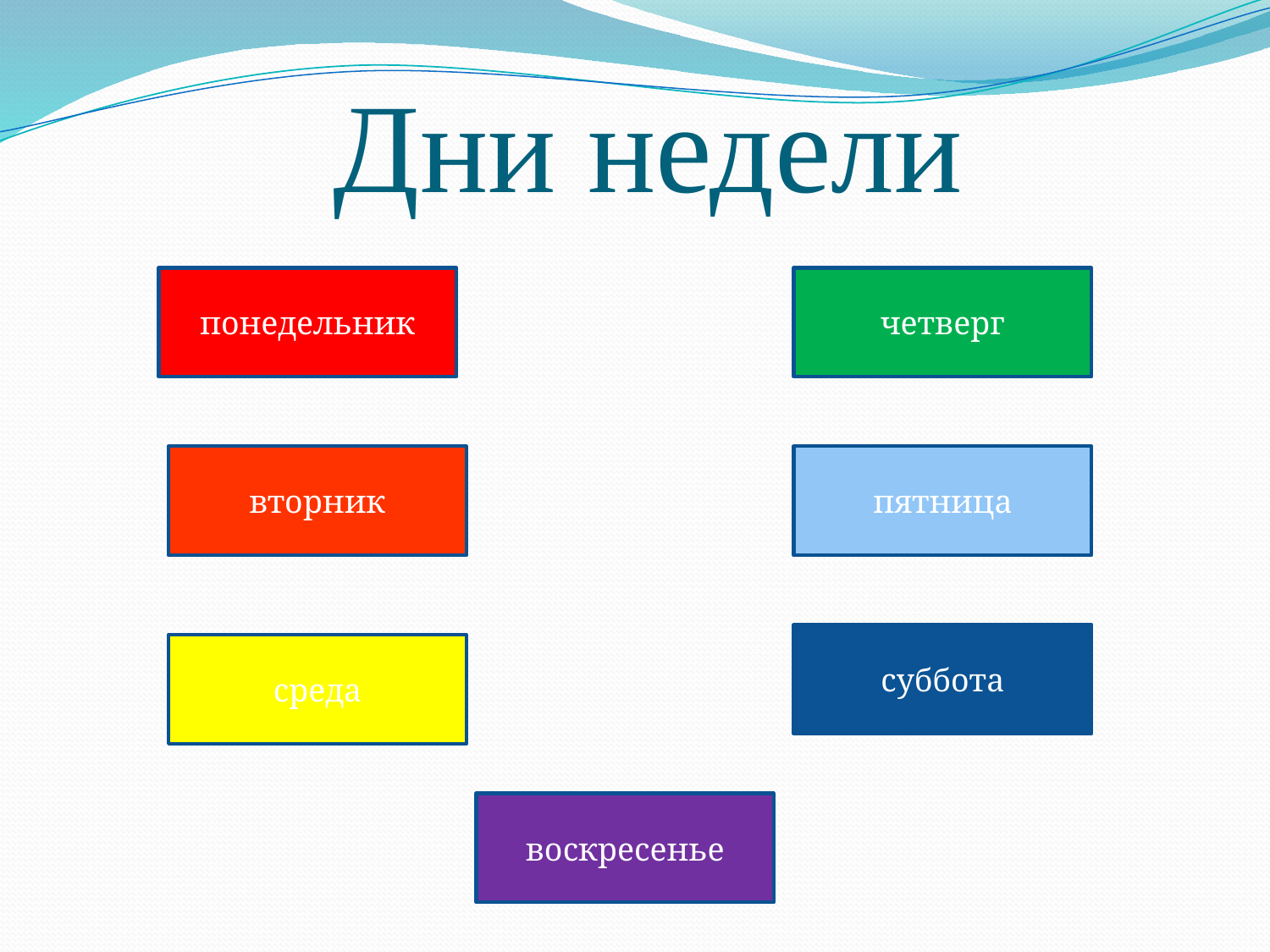

# Дни недели
понедельник
четверг

вторник
пятница
суббота
среда
воскресенье